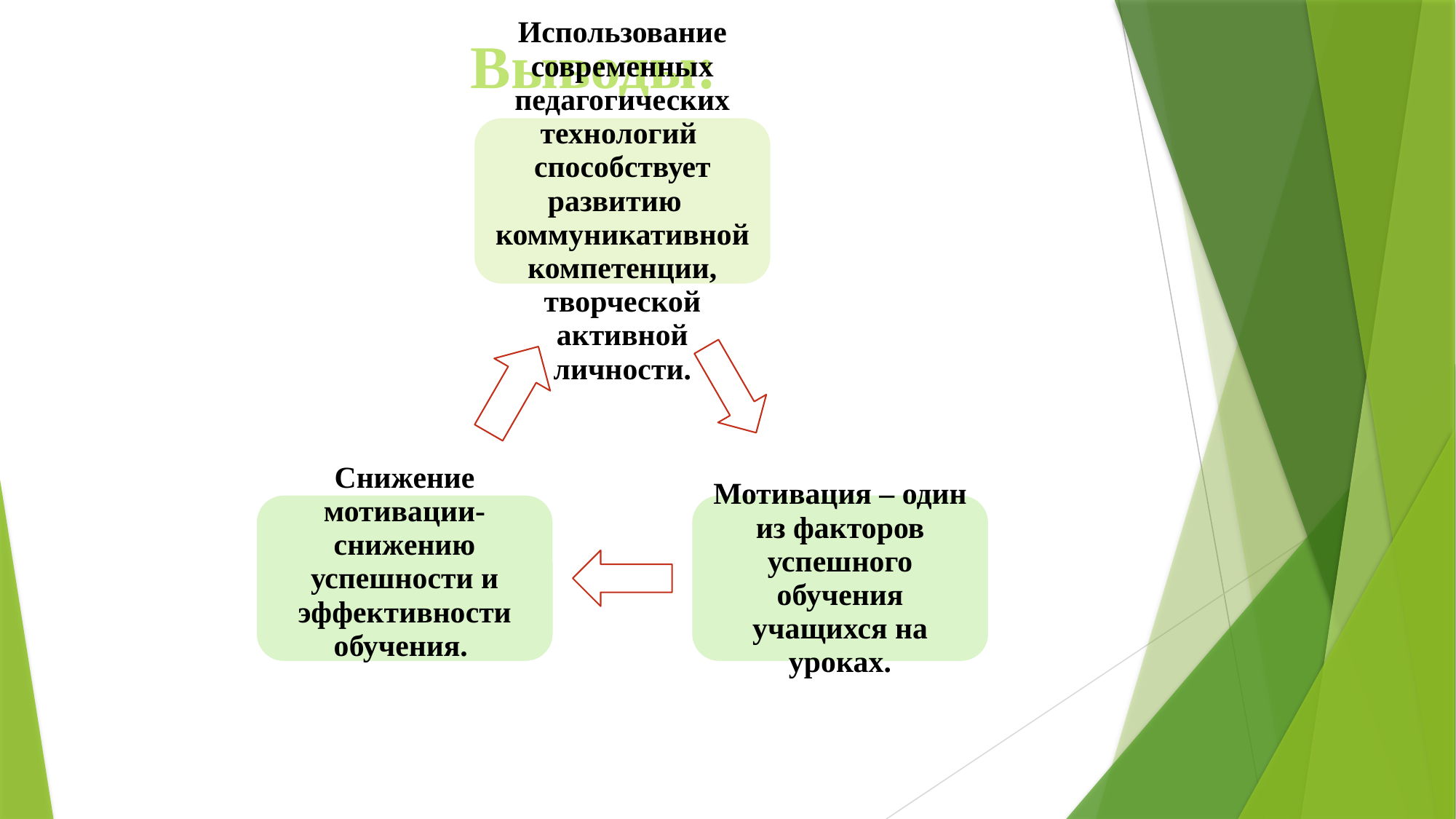

# Выводы:
Мотивация – один из факторов успешного обучения учащихся на уроках.
Снижение мотивации-снижению успешности и эффективности обучения.
Использование современных педагогических технологий  способствует развитию   коммуникативной компетенции, творческой активной личности.